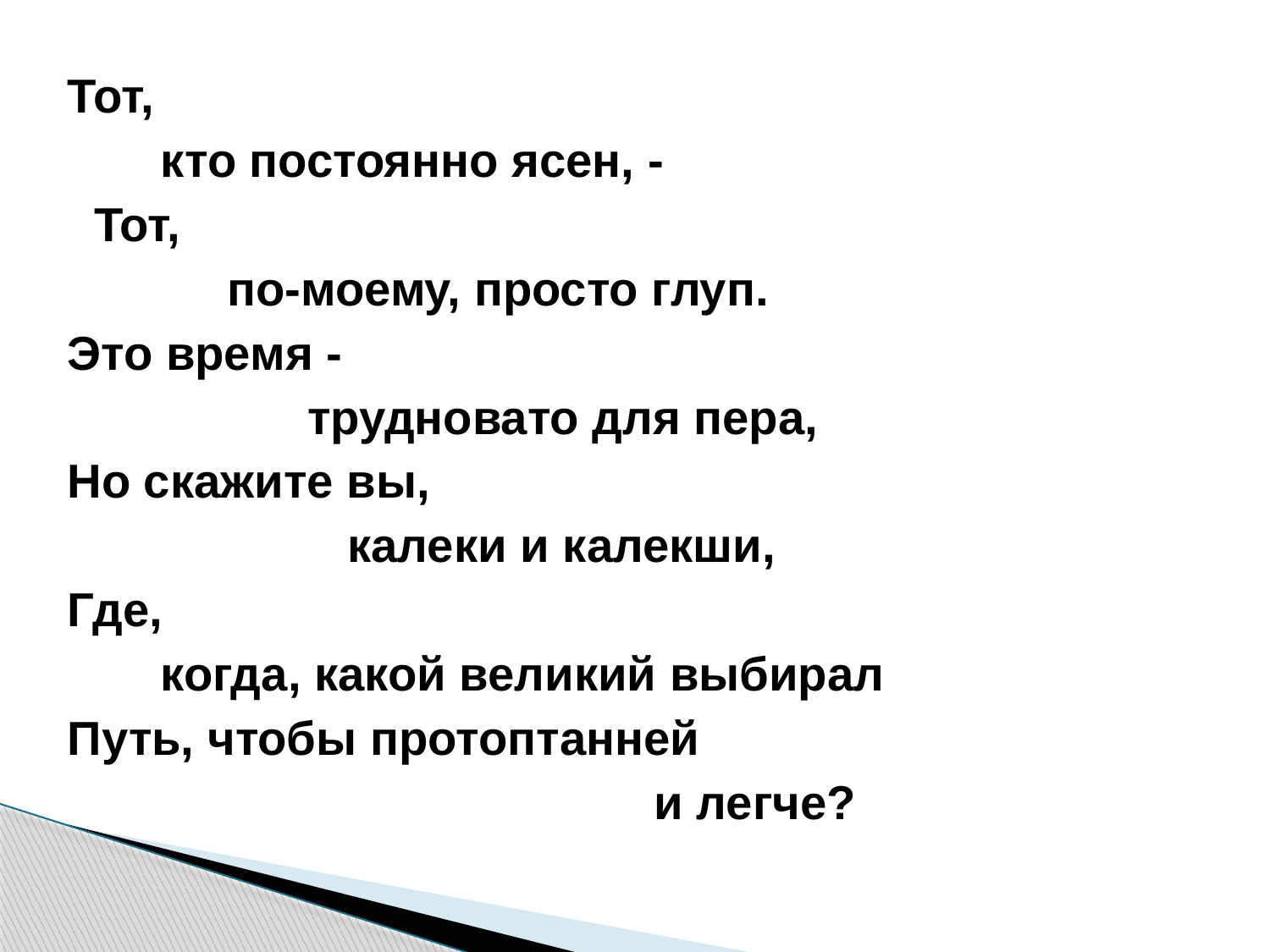

#
Тот,
       кто постоянно ясен, -
  Тот,
            по-моему, просто глуп.
Это время -
                  трудновато для пера,
Но скажите вы,
                     калеки и калекши,
Где,
       когда, какой великий выбирал
Путь, чтобы протоптанней
                                            и легче?